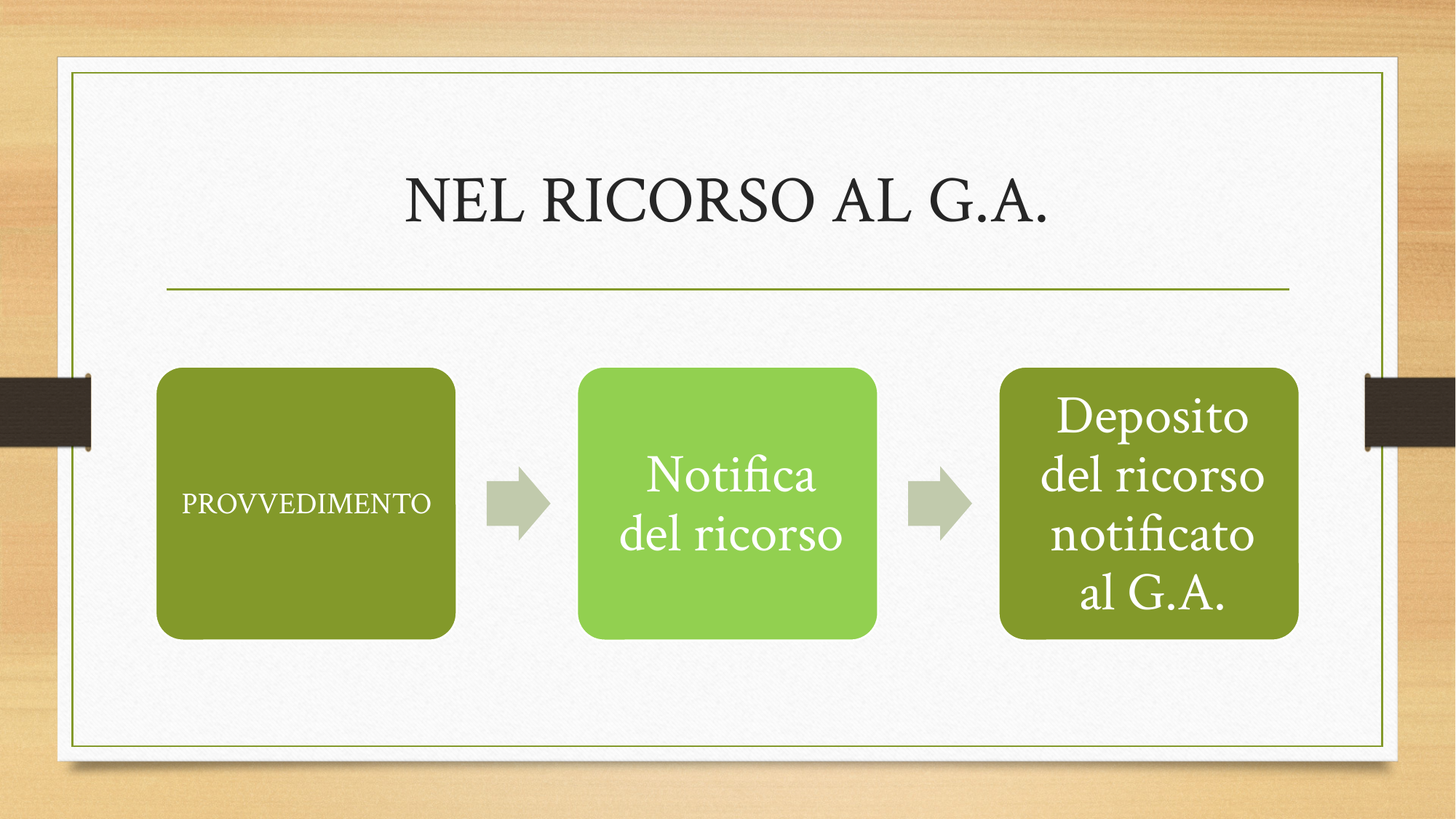

# NEL RICORSO AL G.A.
PROVVEDIMENTO

Notifica del ricorso

Deposito del ricorso notificato al G.A.